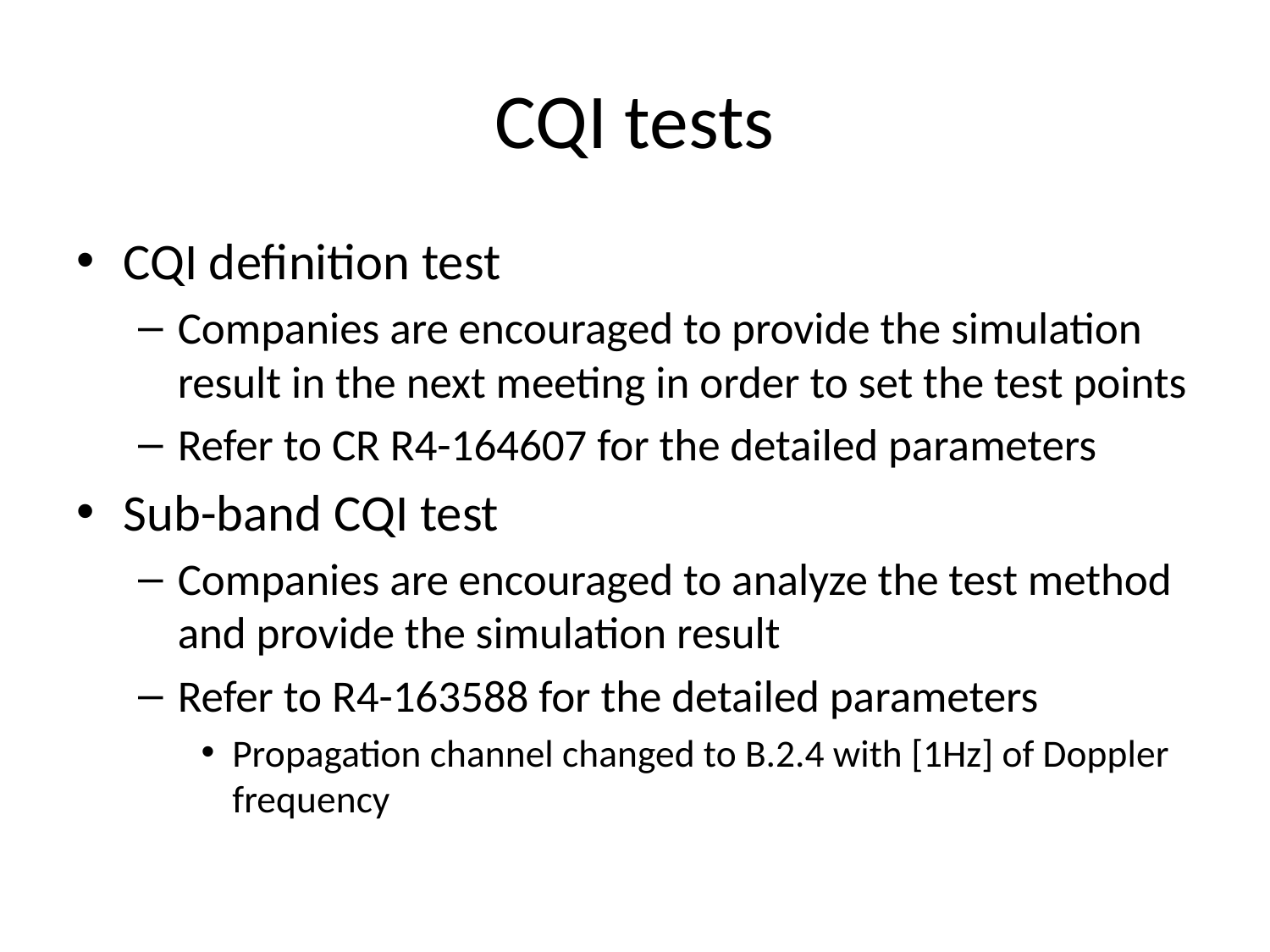

# CQI tests
CQI definition test
Companies are encouraged to provide the simulation result in the next meeting in order to set the test points
Refer to CR R4-164607 for the detailed parameters
Sub-band CQI test
Companies are encouraged to analyze the test method and provide the simulation result
Refer to R4-163588 for the detailed parameters
Propagation channel changed to B.2.4 with [1Hz] of Doppler frequency